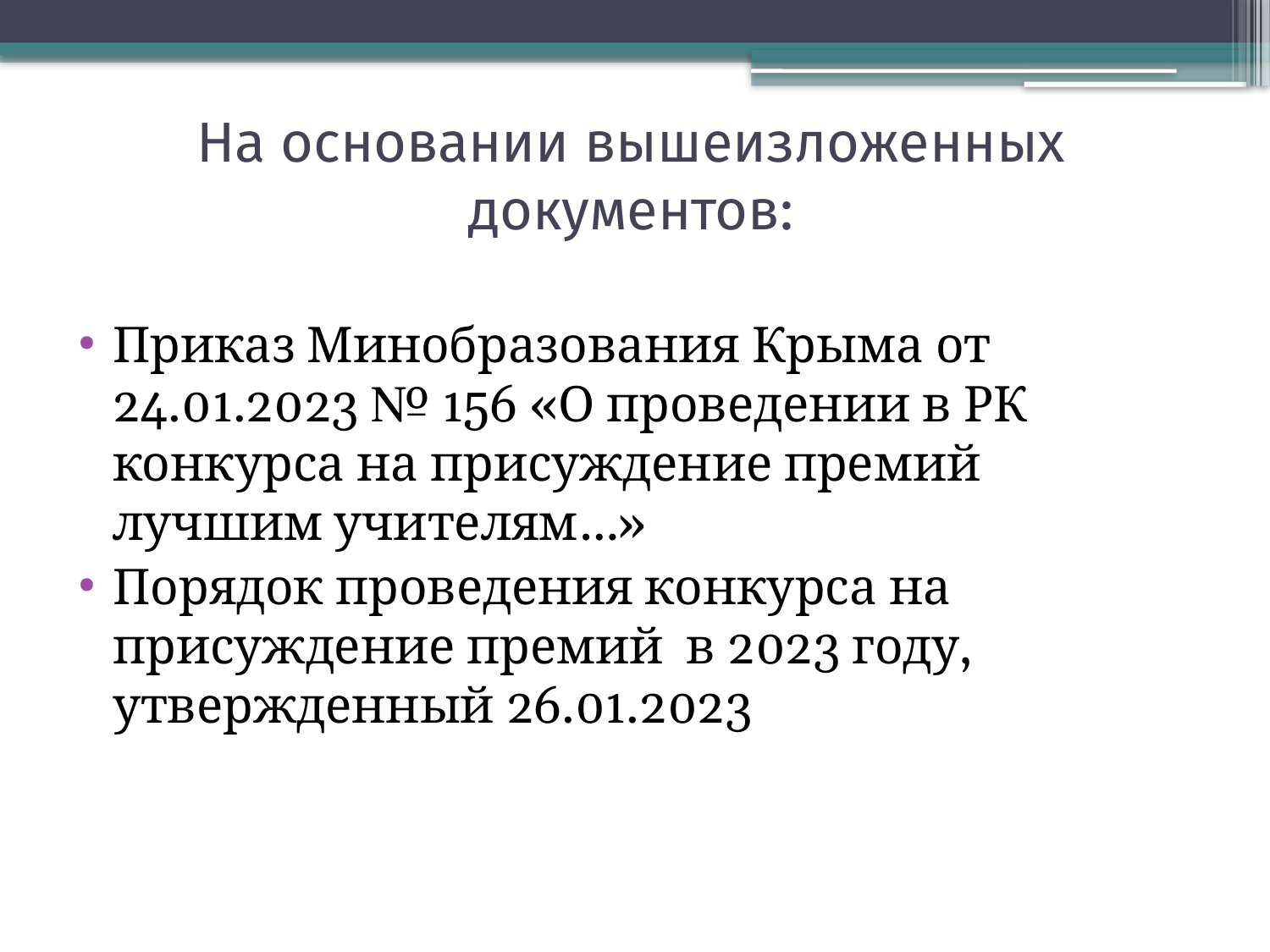

# На основании вышеизложенных документов:
Приказ Минобразования Крыма от 24.01.2023 № 156 «О проведении в РК конкурса на присуждение премий лучшим учителям…»
Порядок проведения конкурса на присуждение премий  в 2023 году, утвержденный 26.01.2023